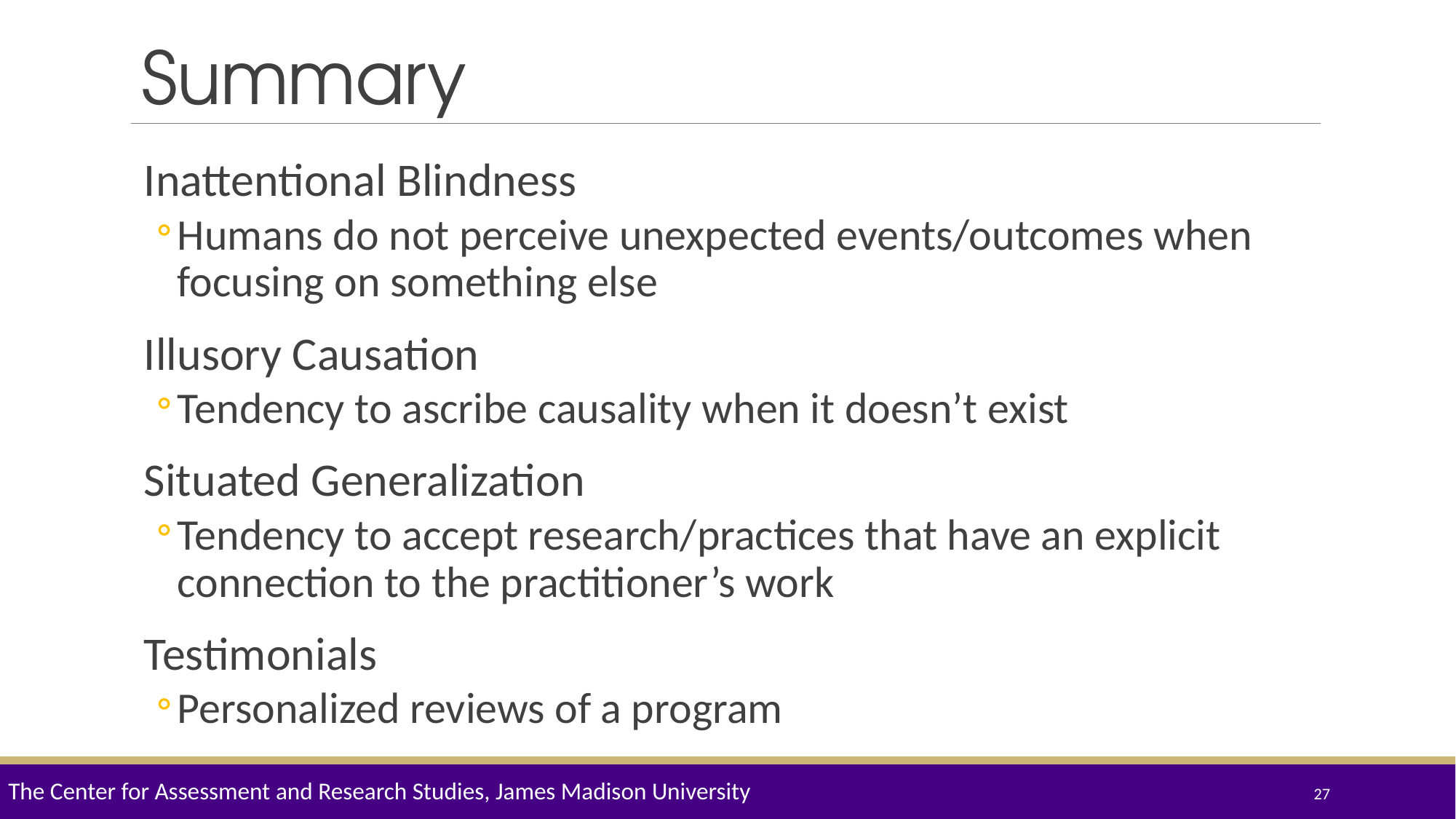

# Summary
Inattentional Blindness
Humans do not perceive unexpected events/outcomes when focusing on something else
Illusory Causation
Tendency to ascribe causality when it doesn’t exist
Situated Generalization
Tendency to accept research/practices that have an explicit connection to the practitioner’s work
Testimonials
Personalized reviews of a program
The Center for Assessment and Research Studies, James Madison University
27